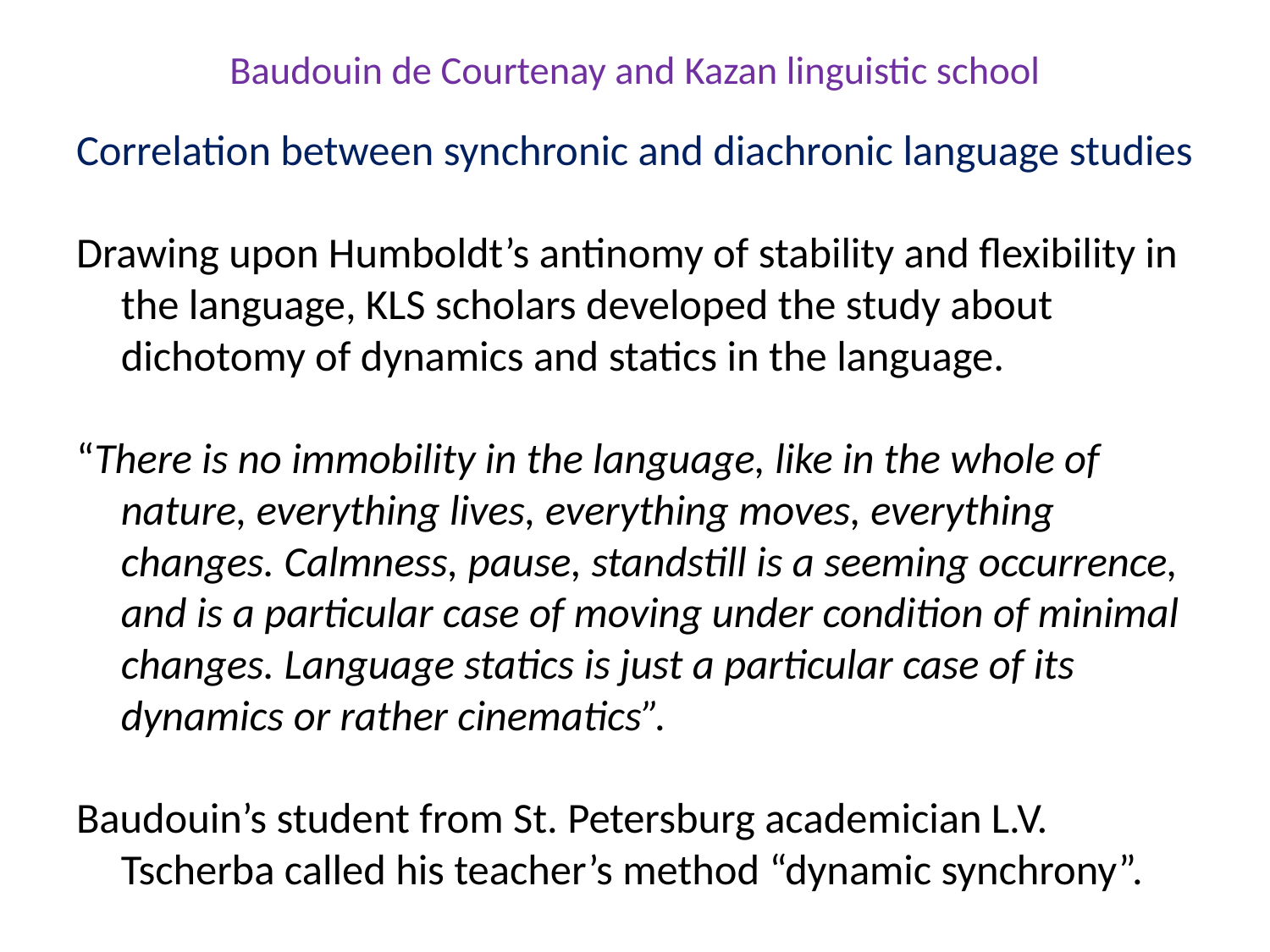

# Baudouin de Courtenay and Kazan linguistic school
Correlation between synchronic and diachronic language studies

Drawing upon Humboldt’s antinomy of stability and flexibility in the language, KLS scholars developed the study about dichotomy of dynamics and statics in the language.

“There is no immobility in the language, like in the whole of nature, everything lives, everything moves, everything changes. Calmness, pause, standstill is a seeming occurrence, and is a particular case of moving under condition of minimal changes. Language statics is just a particular case of its dynamics or rather cinematics”.

Baudouin’s student from St. Petersburg academician L.V. Tscherba called his teacher’s method “dynamic synchrony”.